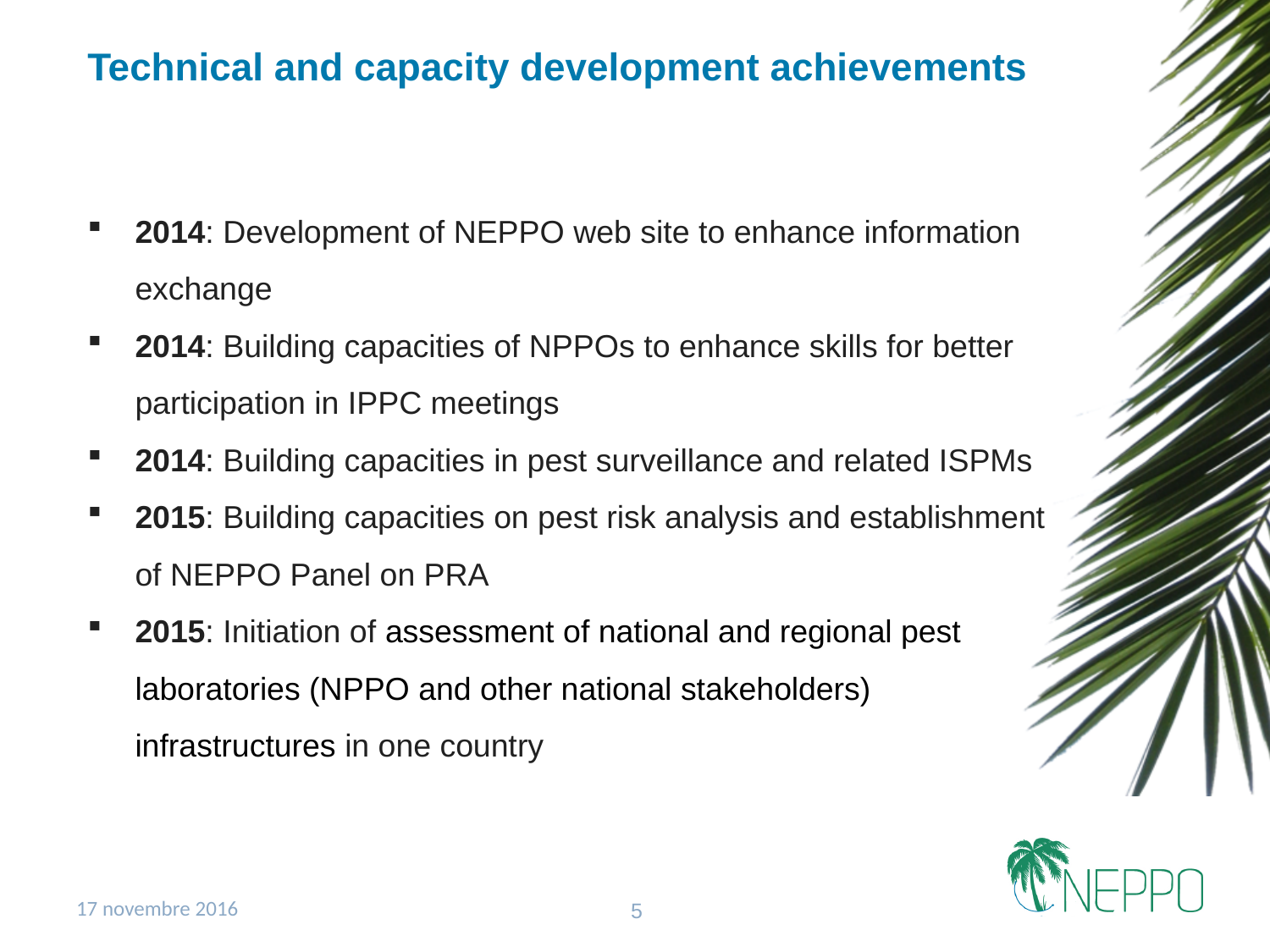

# Technical and capacity development achievements
2014: Development of NEPPO web site to enhance information exchange
2014: Building capacities of NPPOs to enhance skills for better participation in IPPC meetings
2014: Building capacities in pest surveillance and related ISPMs
2015: Building capacities on pest risk analysis and establishment of NEPPO Panel on PRA
2015: Initiation of assessment of national and regional pest laboratories (NPPO and other national stakeholders) infrastructures in one country
17 novembre 2016
5